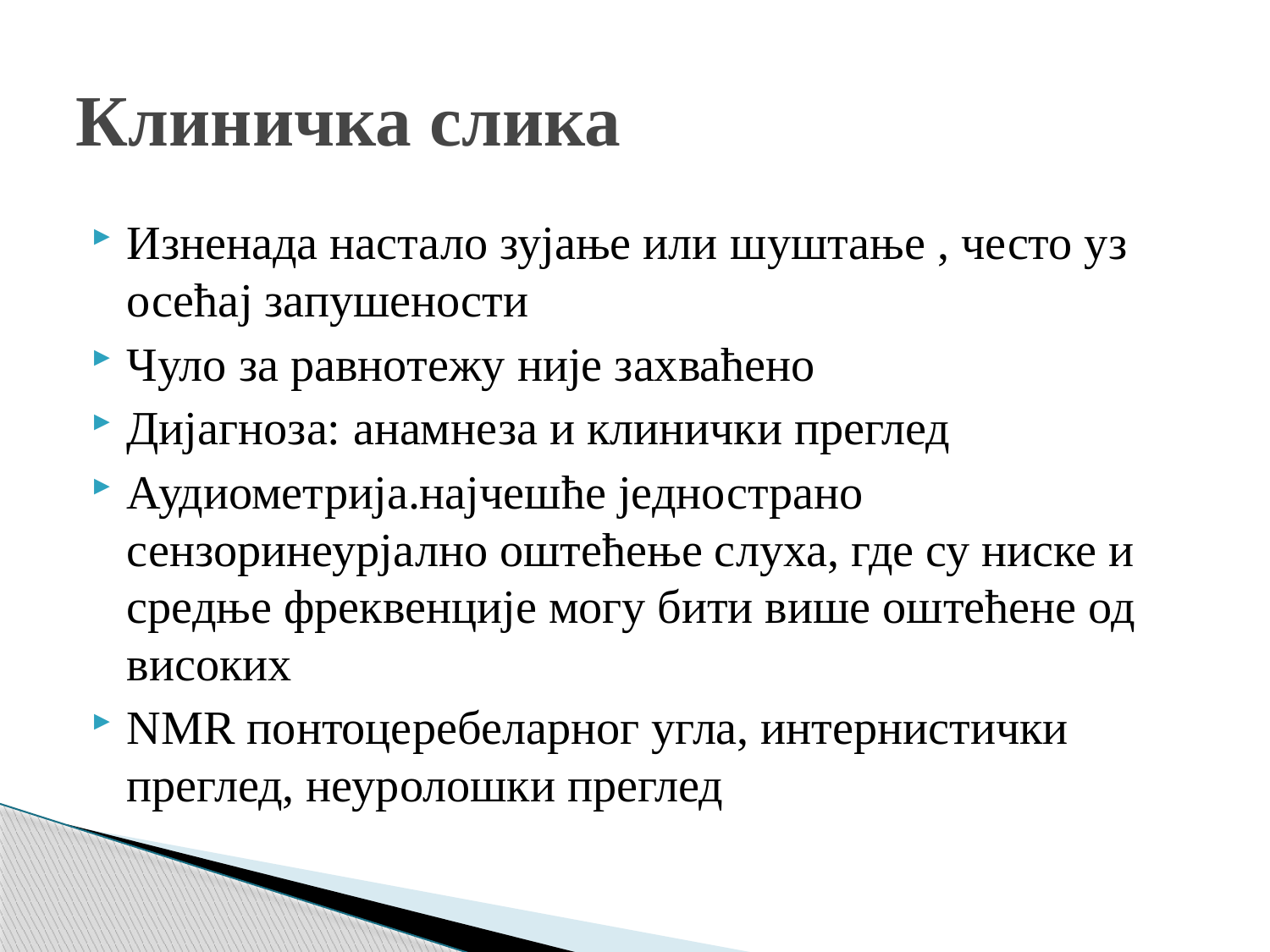

# Клиничка слика
Изненада настало зујање или шуштање , често уз осећај запушености
Чуло за равнотежу није захваћено
Дијагноза: анамнеза и клинички преглед
Аудиометрија.најчешће једнострано сензоринеурјално оштећење слуха, где су ниске и средње фреквенције могу бити више оштећене од високих
NMR понтоцеребеларног угла, интернистички преглед, неуролошки преглед